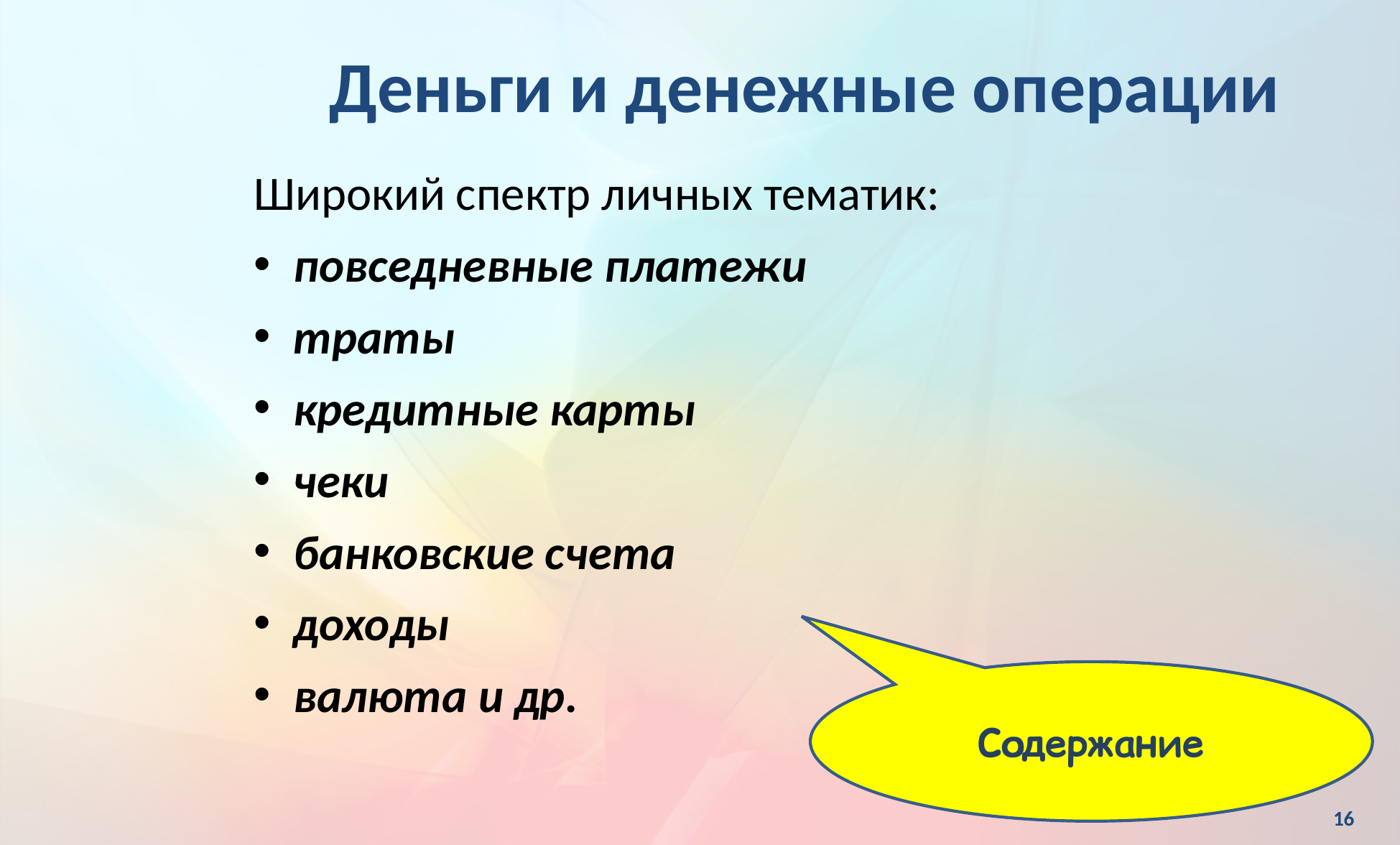

Деньги и денежные операции
Широкий спектр личных тематик:
повседневные платежи
траты
кредитные карты
чеки
банковские счета
доходы
валюта и др.
Содержание

16